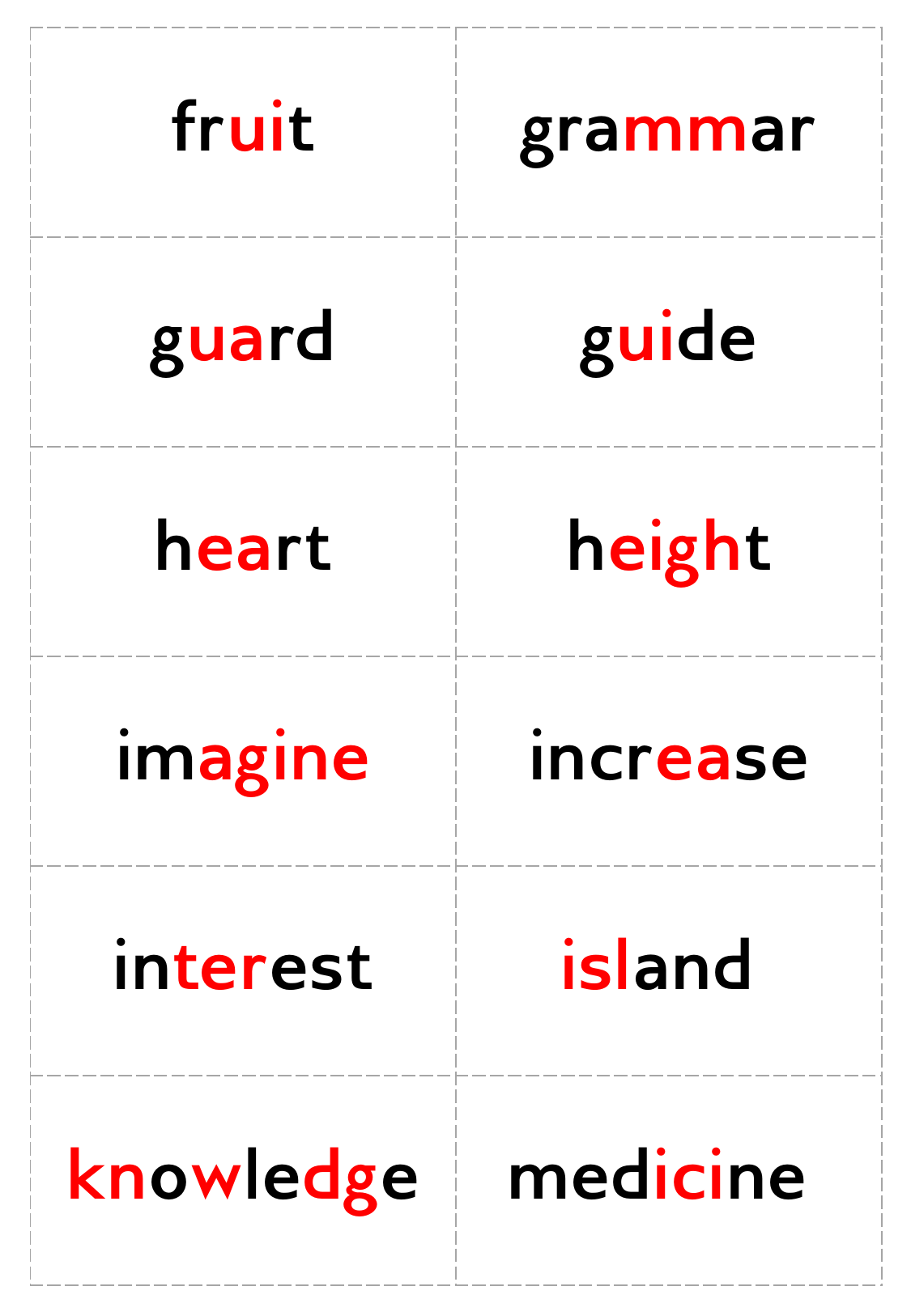

| fruit | grammar |
| --- | --- |
| guard | guide |
| heart | height |
| imagine | increase |
| interest | island |
| knowledge | medicine |